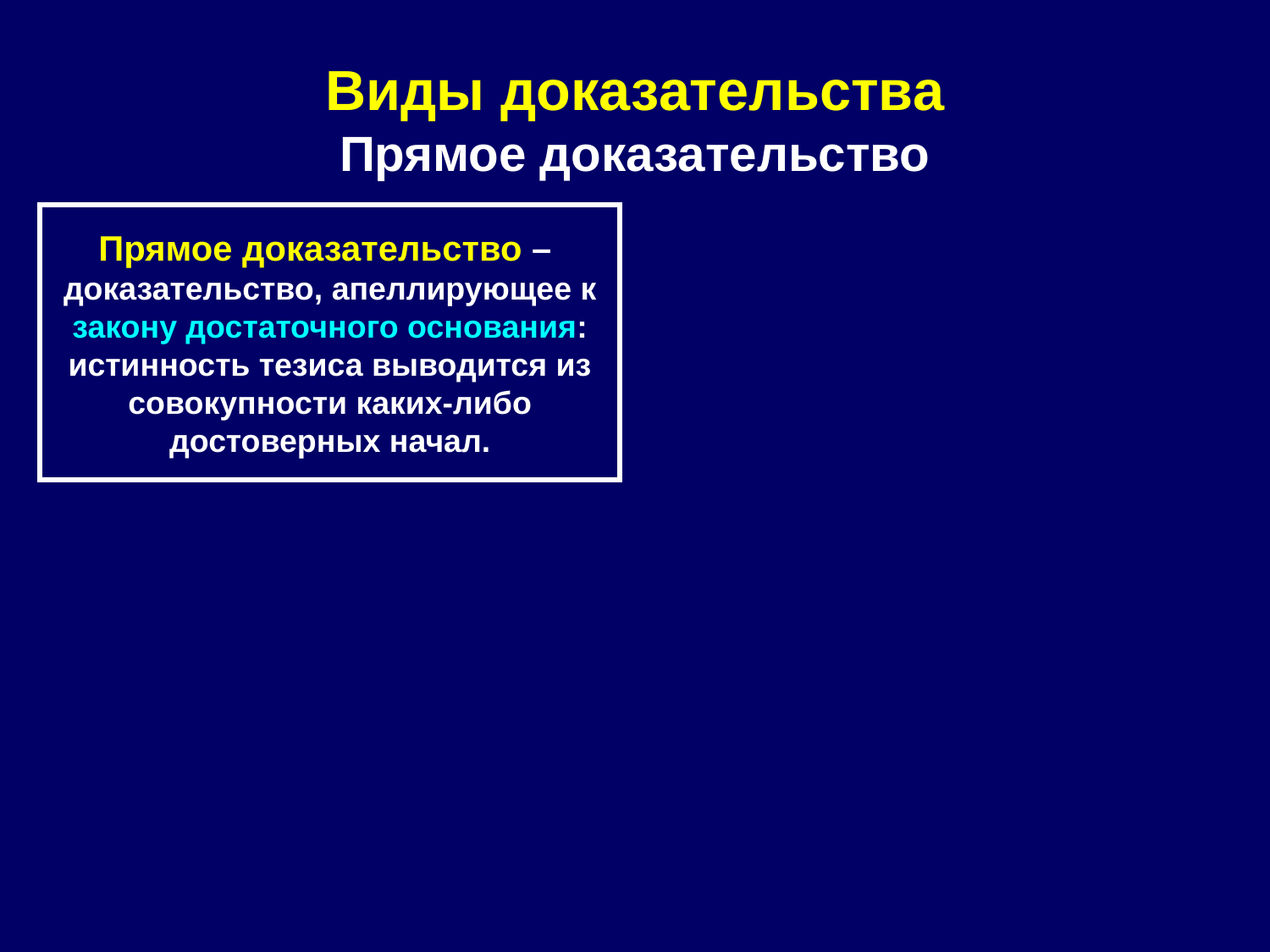

# Виды доказательства Прямое доказательство
Прямое доказательство –
доказательство, апеллирующее к закону достаточного основания: истинность тезиса выводится из совокупности каких-либо достоверных начал.